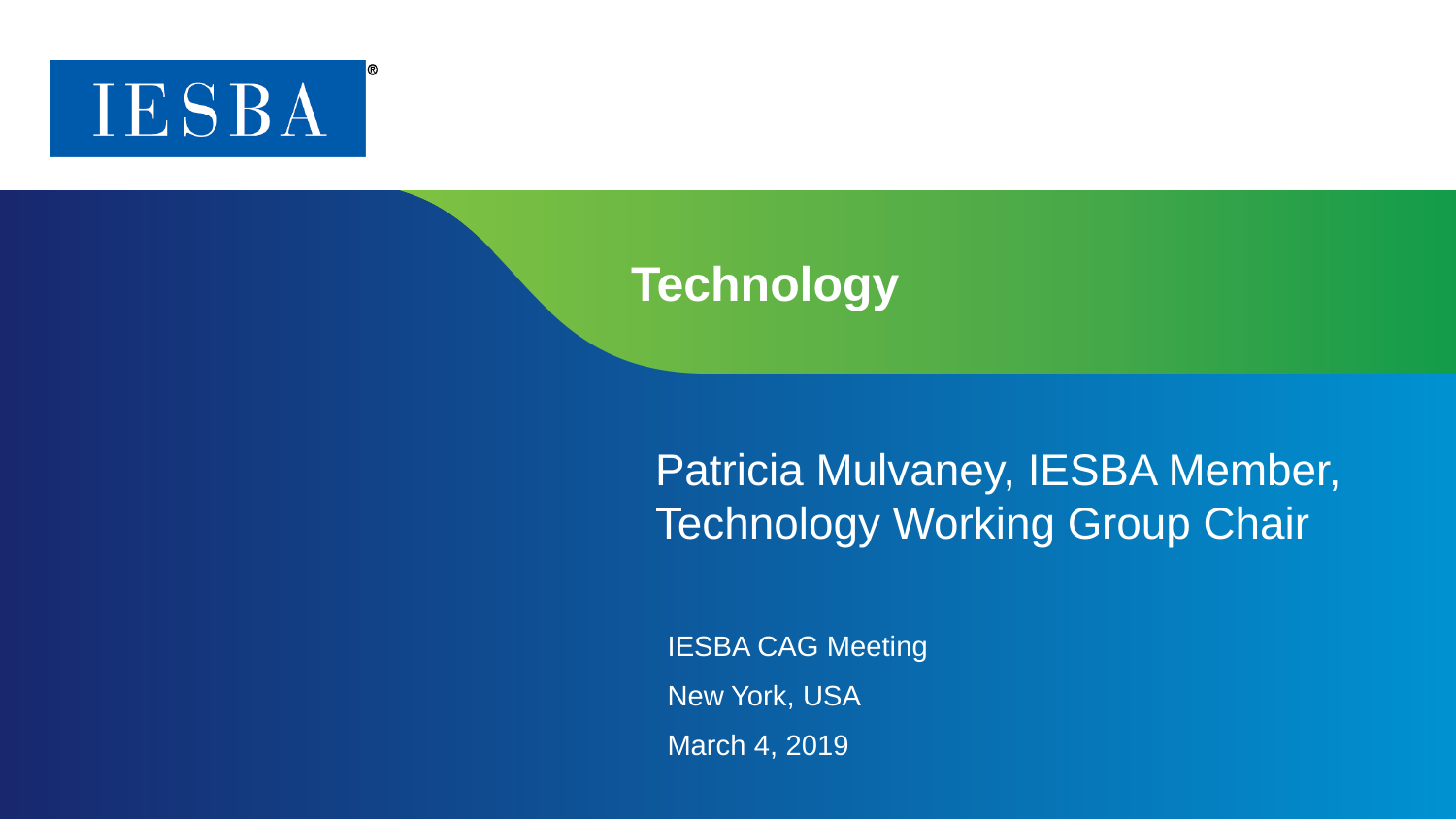

# Technology
Patricia Mulvaney, IESBA Member, Technology Working Group Chair
IESBA CAG Meeting
New York, USA
March 4, 2019